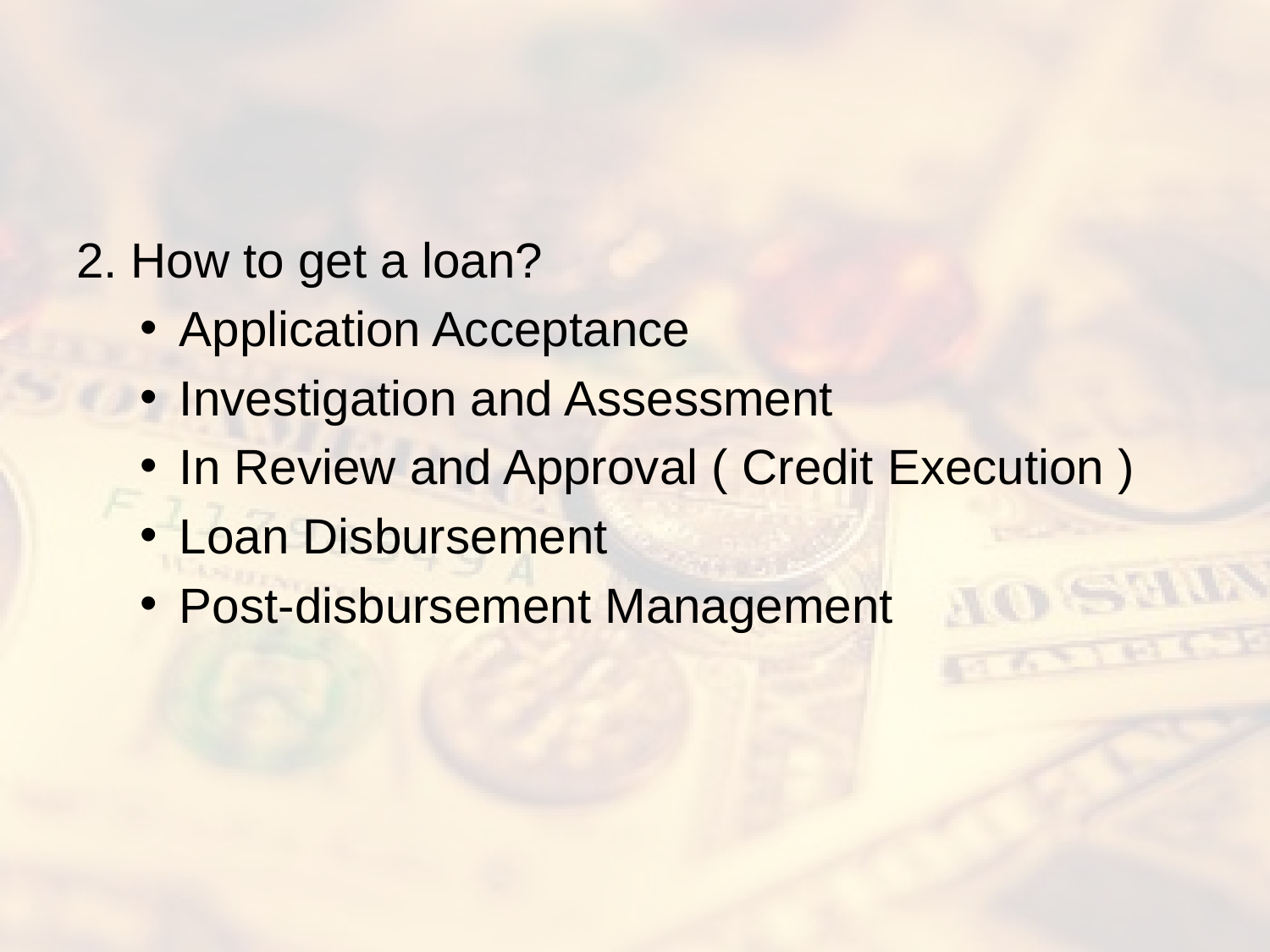

#
2. How to get a loan?
Application Acceptance
Investigation and Assessment
In Review and Approval ( Credit Execution )
Loan Disbursement
Post-disbursement Management